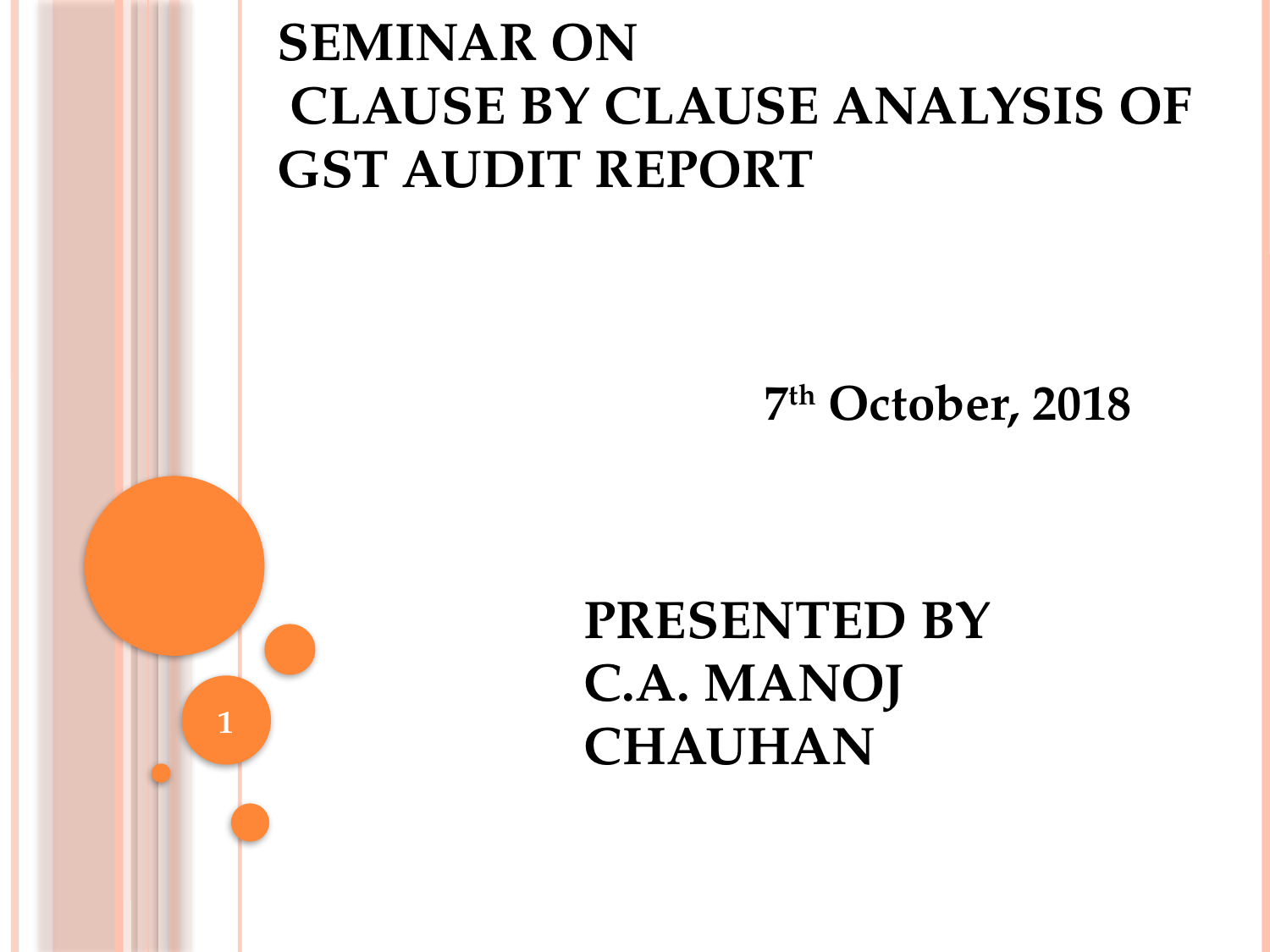

# Seminar on Clause by clause analysis of GST Audit Report
7th October, 2018
Presented by
C.A. Manoj Chauhan
1